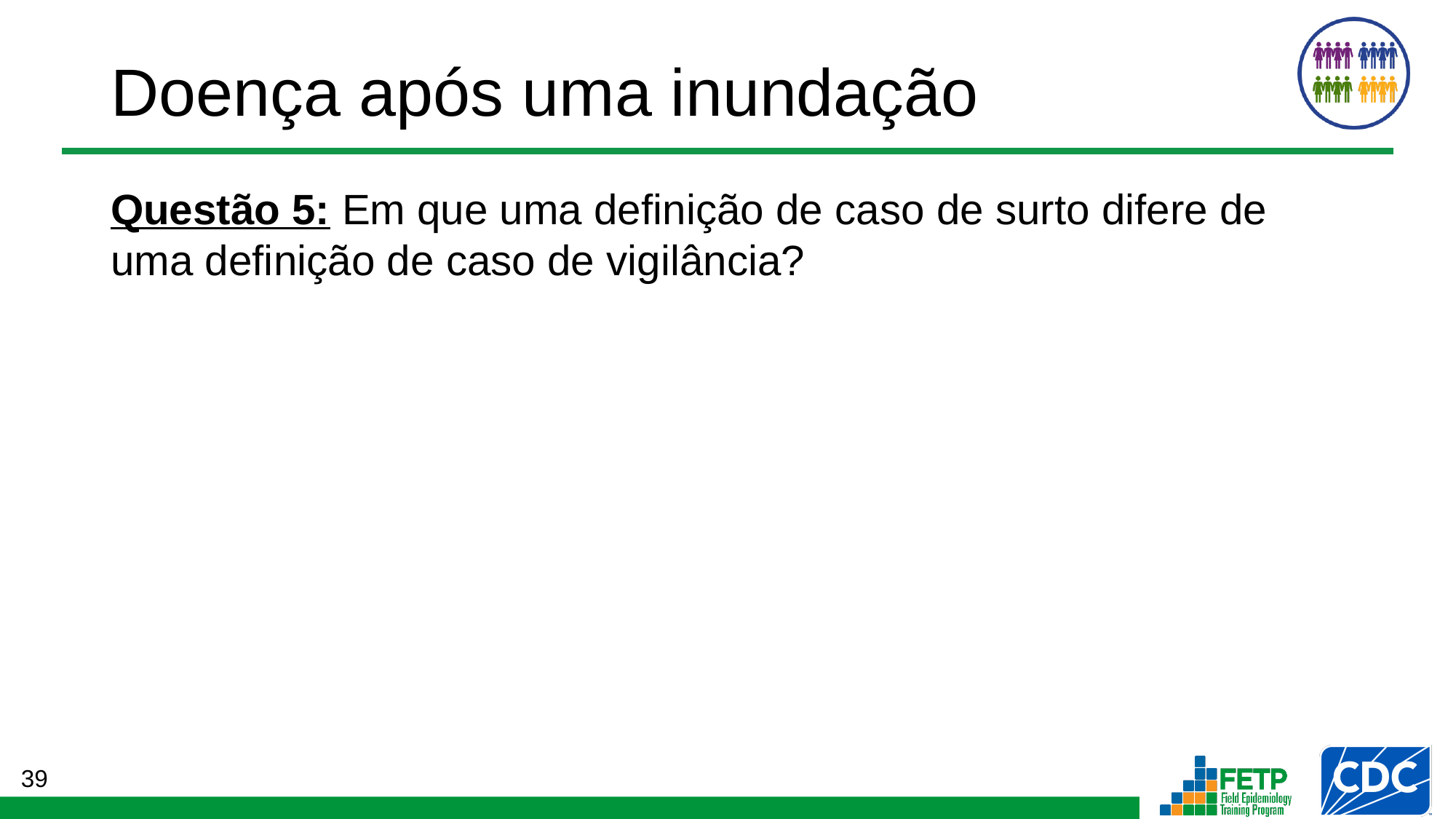

# Doença após uma inundação
Questão 5: Em que uma definição de caso de surto difere de uma definição de caso de vigilância?